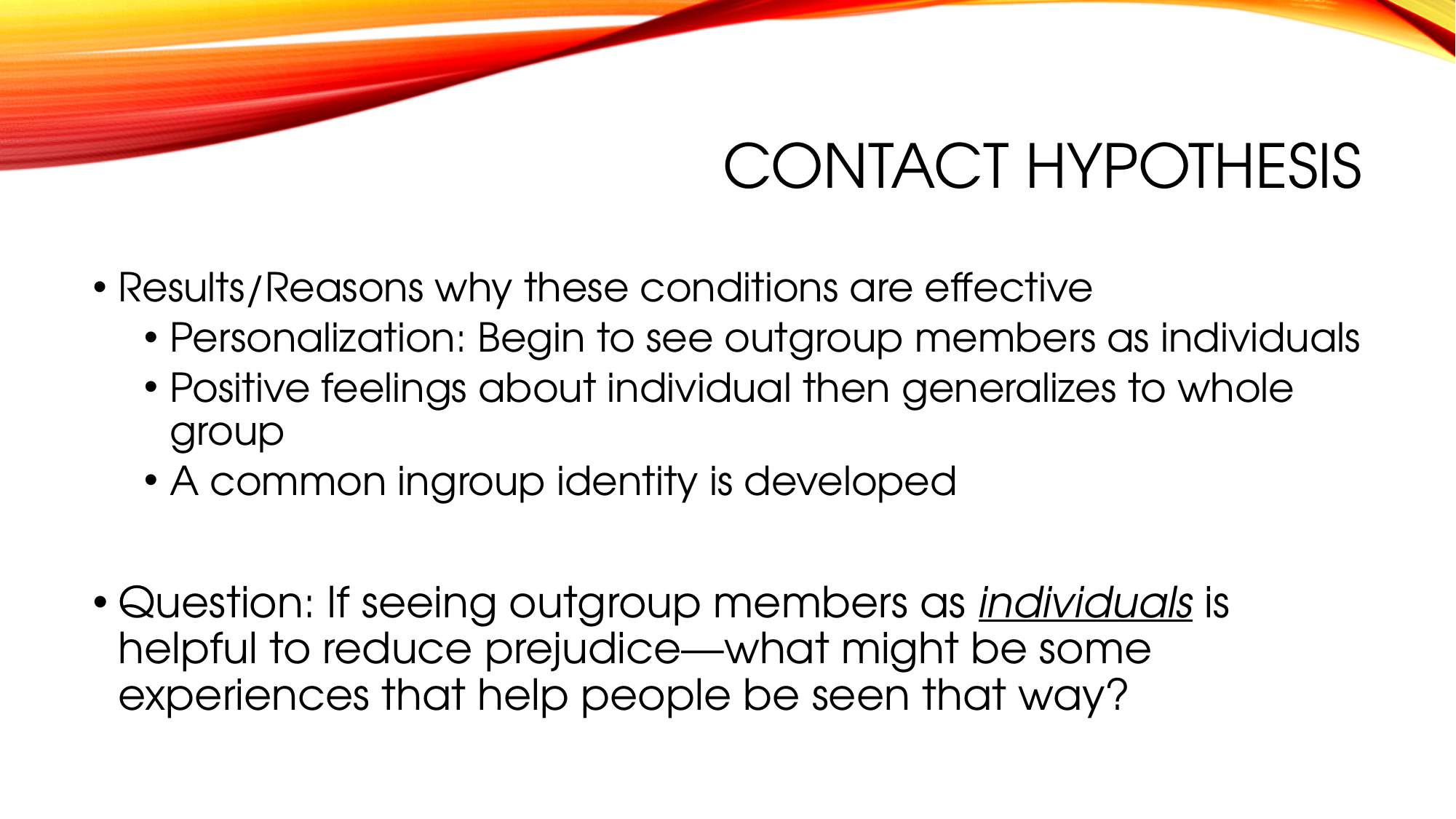

# Contact Hypothesis
Results/Reasons why these conditions are effective
Personalization: Begin to see outgroup members as individuals
Positive feelings about individual then generalizes to whole group
A common ingroup identity is developed

Question: If seeing outgroup members as individuals is helpful to reduce prejudice—what might be some experiences that help people be seen that way?